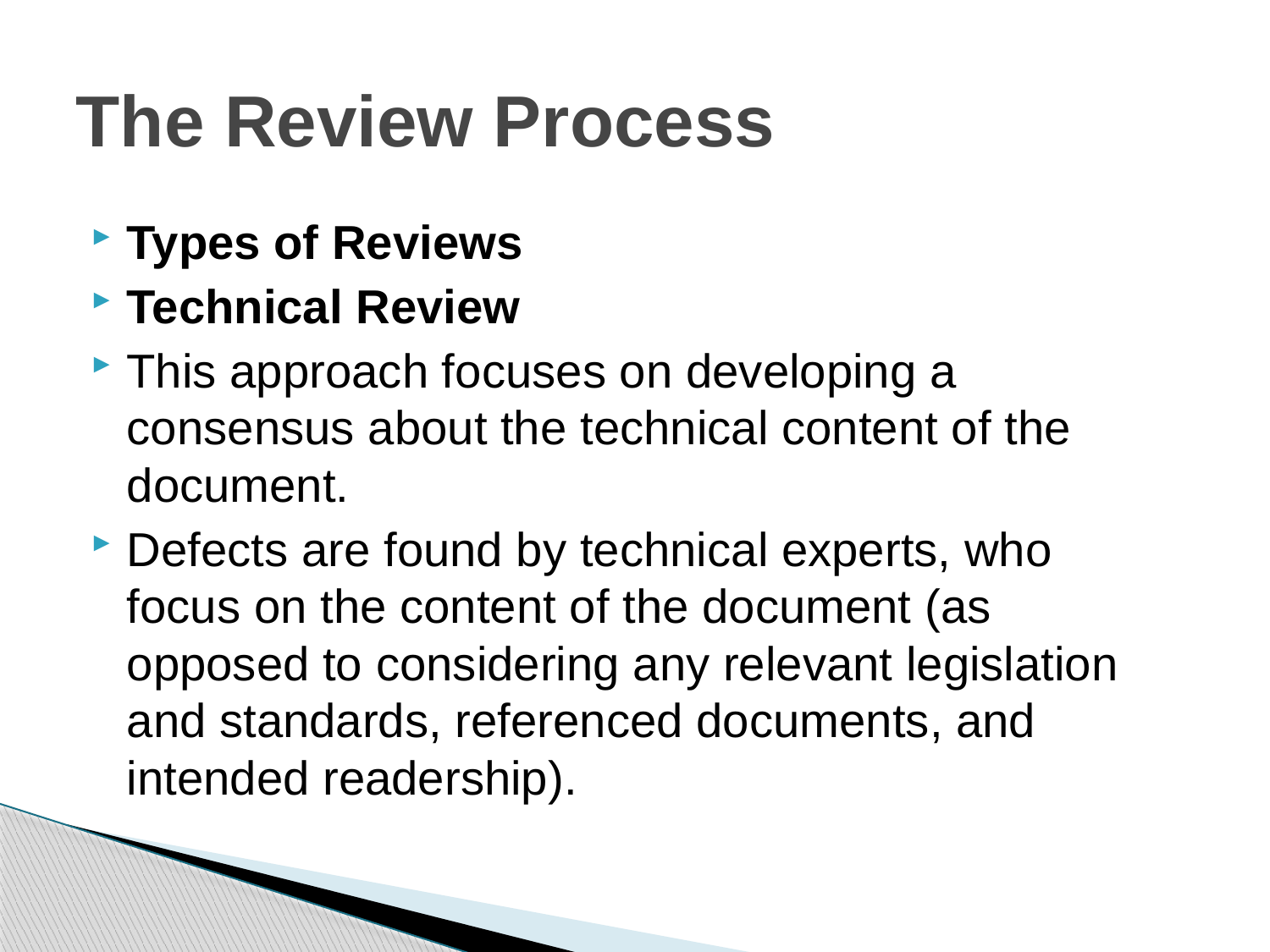

# The Review Process
Types of Reviews
Technical Review
This approach focuses on developing a consensus about the technical content of the document.
Defects are found by technical experts, who focus on the content of the document (as opposed to considering any relevant legislation and standards, referenced documents, and intended readership).